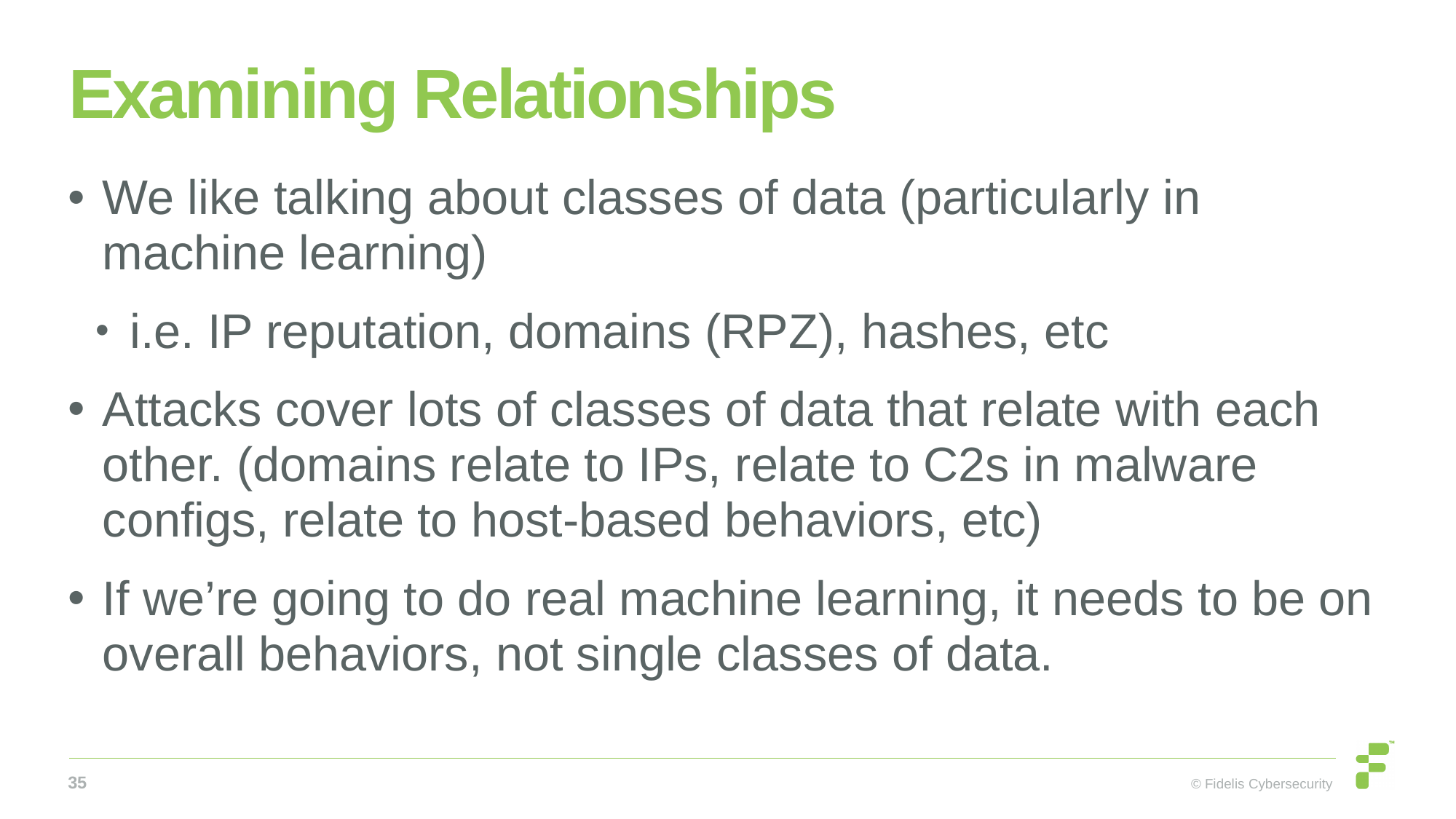

# Examining Relationships
We like talking about classes of data (particularly in machine learning)
i.e. IP reputation, domains (RPZ), hashes, etc
Attacks cover lots of classes of data that relate with each other. (domains relate to IPs, relate to C2s in malware configs, relate to host-based behaviors, etc)
If we’re going to do real machine learning, it needs to be on overall behaviors, not single classes of data.
35